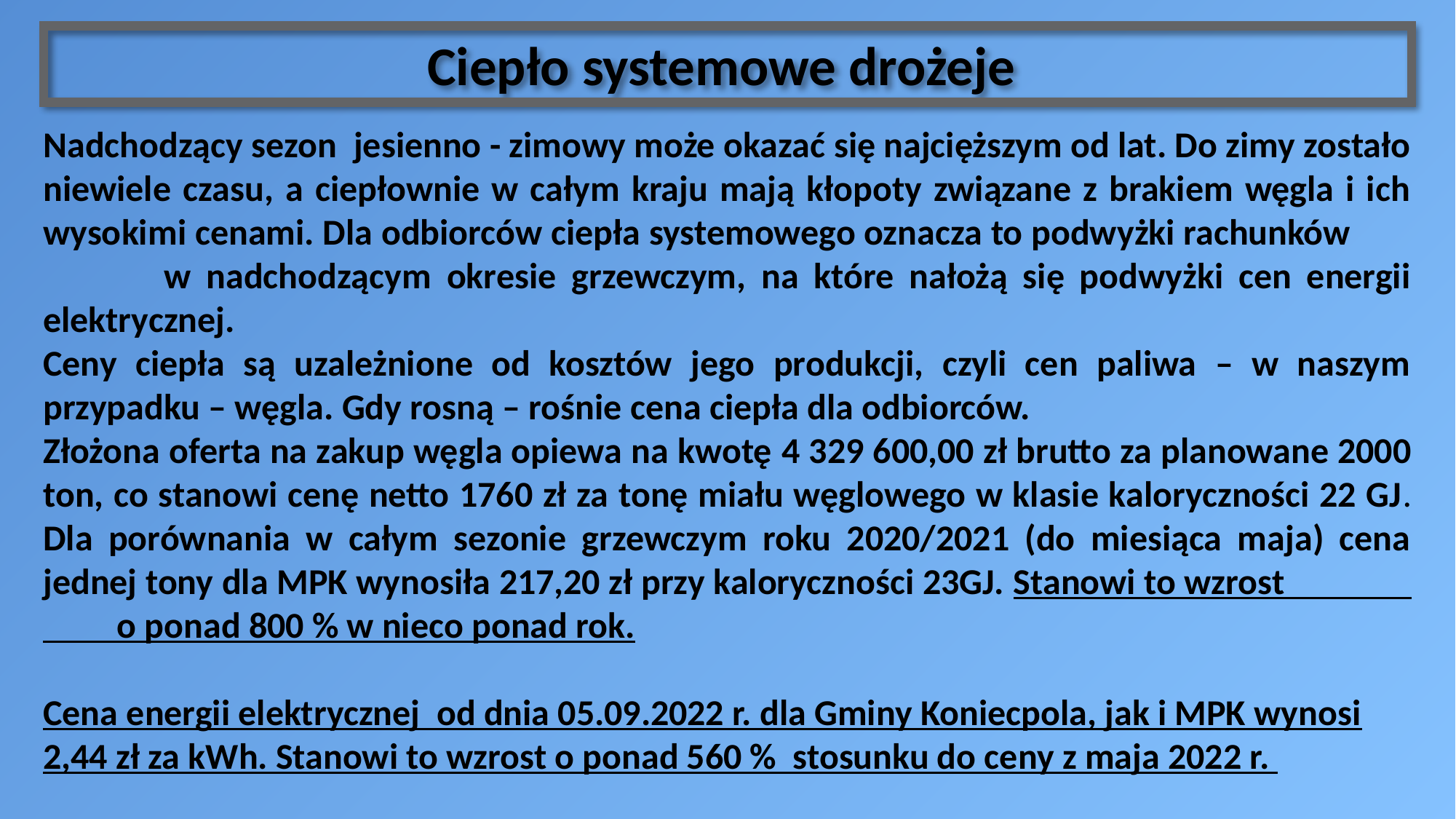

Ciepło systemowe drożeje
Nadchodzący sezon  jesienno - zimowy może okazać się najcięższym od lat. Do zimy zostało niewiele czasu, a ciepłownie w całym kraju mają kłopoty związane z brakiem węgla i ich wysokimi cenami. Dla odbiorców ciepła systemowego oznacza to podwyżki rachunków                w nadchodzącym okresie grzewczym, na które nałożą się podwyżki cen energii elektrycznej.
Ceny ciepła są uzależnione od kosztów jego produkcji, czyli cen paliwa – w naszym przypadku – węgla. Gdy rosną – rośnie cena ciepła dla odbiorców.
Złożona oferta na zakup węgla opiewa na kwotę 4 329 600,00 zł brutto za planowane 2000 ton, co stanowi cenę netto 1760 zł za tonę miału węglowego w klasie kaloryczności 22 GJ. Dla porównania w całym sezonie grzewczym roku 2020/2021 (do miesiąca maja) cena jednej tony dla MPK wynosiła 217,20 zł przy kaloryczności 23GJ. Stanowi to wzrost                         o ponad 800 % w nieco ponad rok.

Cena energii elektrycznej  od dnia 05.09.2022 r. dla Gminy Koniecpola, jak i MPK wynosi 2,44 zł za kWh. Stanowi to wzrost o ponad 560 %  stosunku do ceny z maja 2022 r.